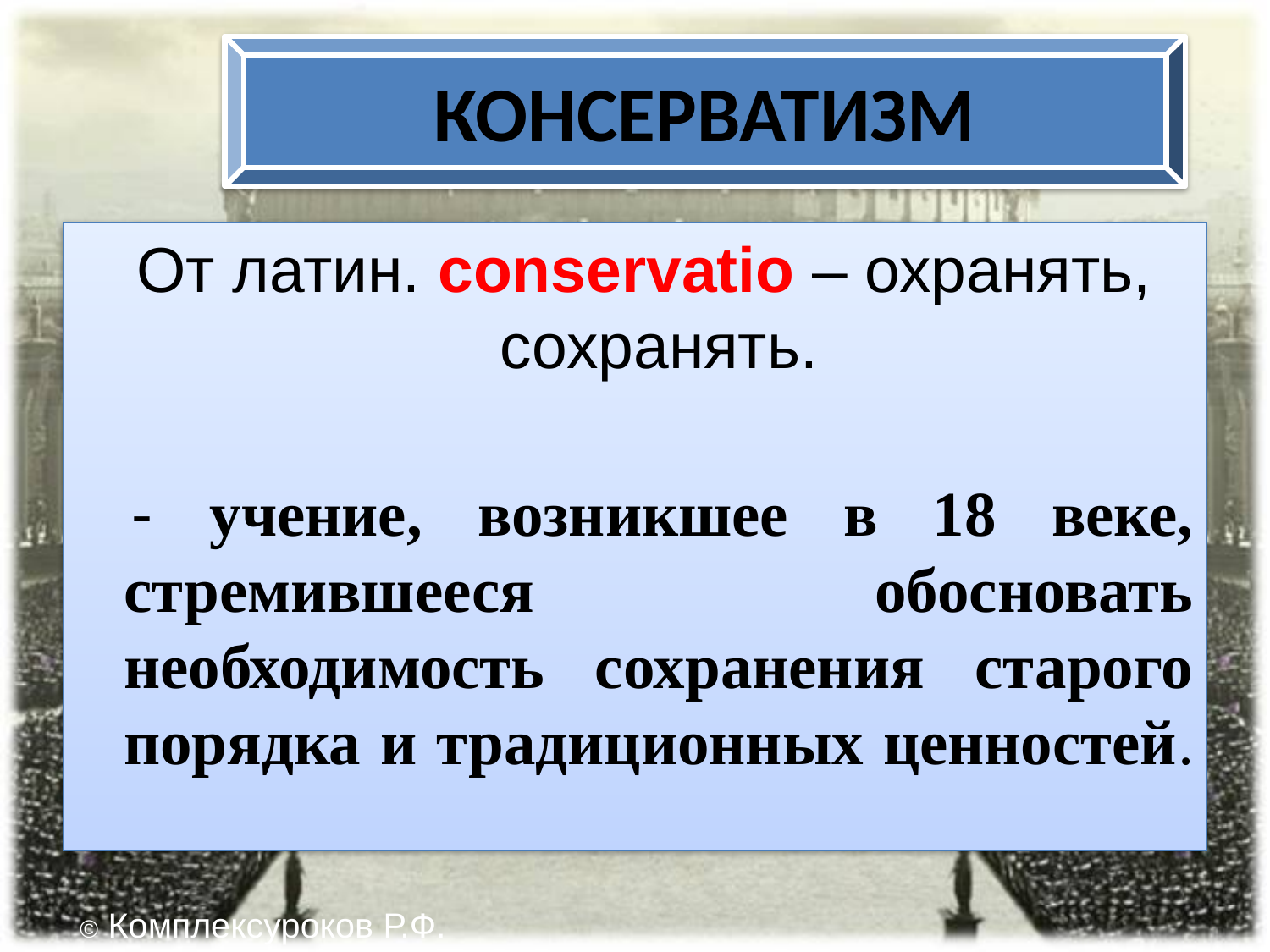

КОНСЕРВАТИЗМ
 От латин. conservatio – охранять, сохранять.

 - учение, возникшее в 18 веке, стремившееся обосновать необходимость сохранения старого порядка и традиционных ценностей.
© Комплексуроков Р.Ф.